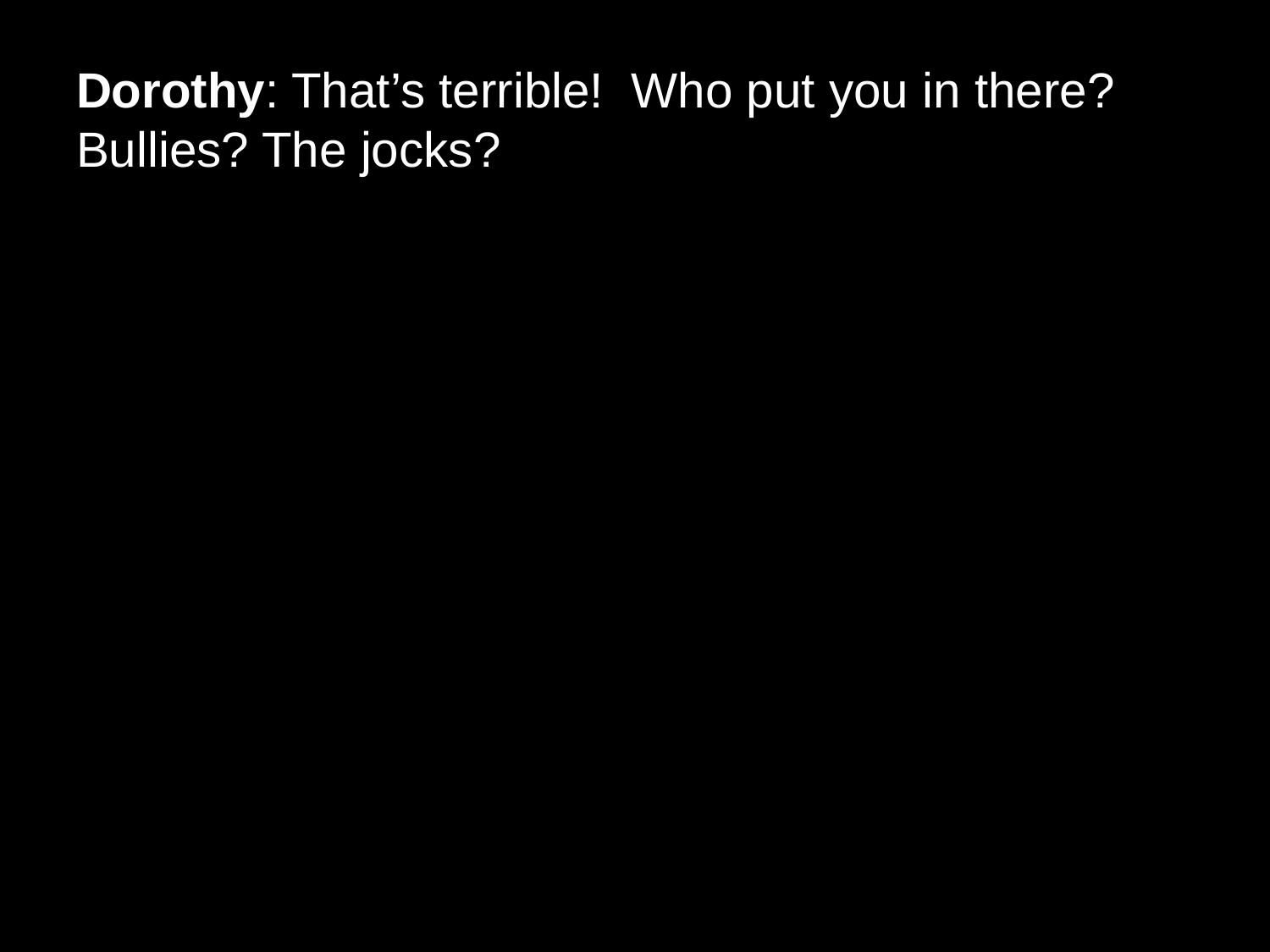

# Dorothy: That’s terrible!  Who put you in there?  Bullies? The jocks?